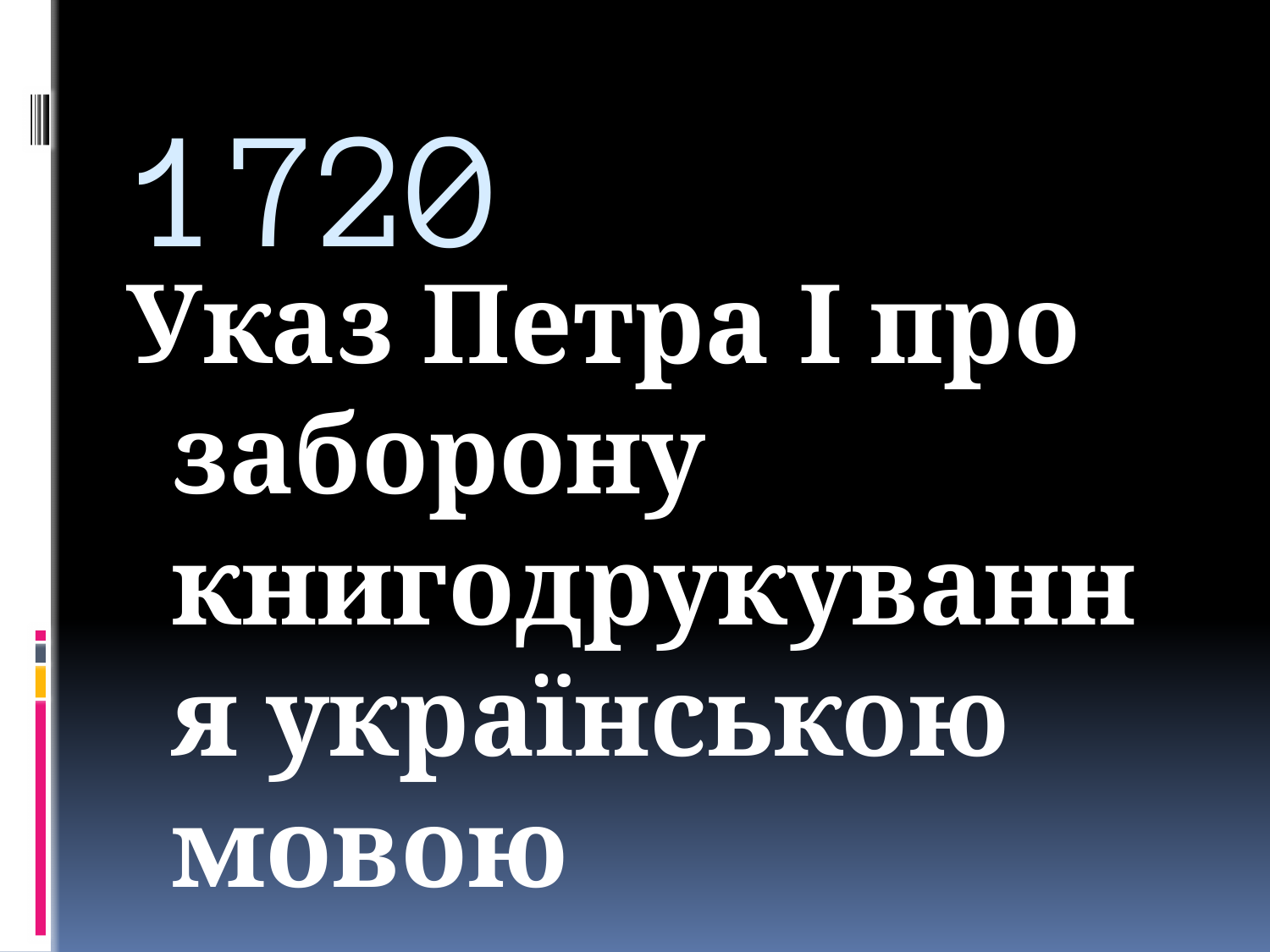

# 1720
Указ Петра І про заборону книгодрукування українською мовою